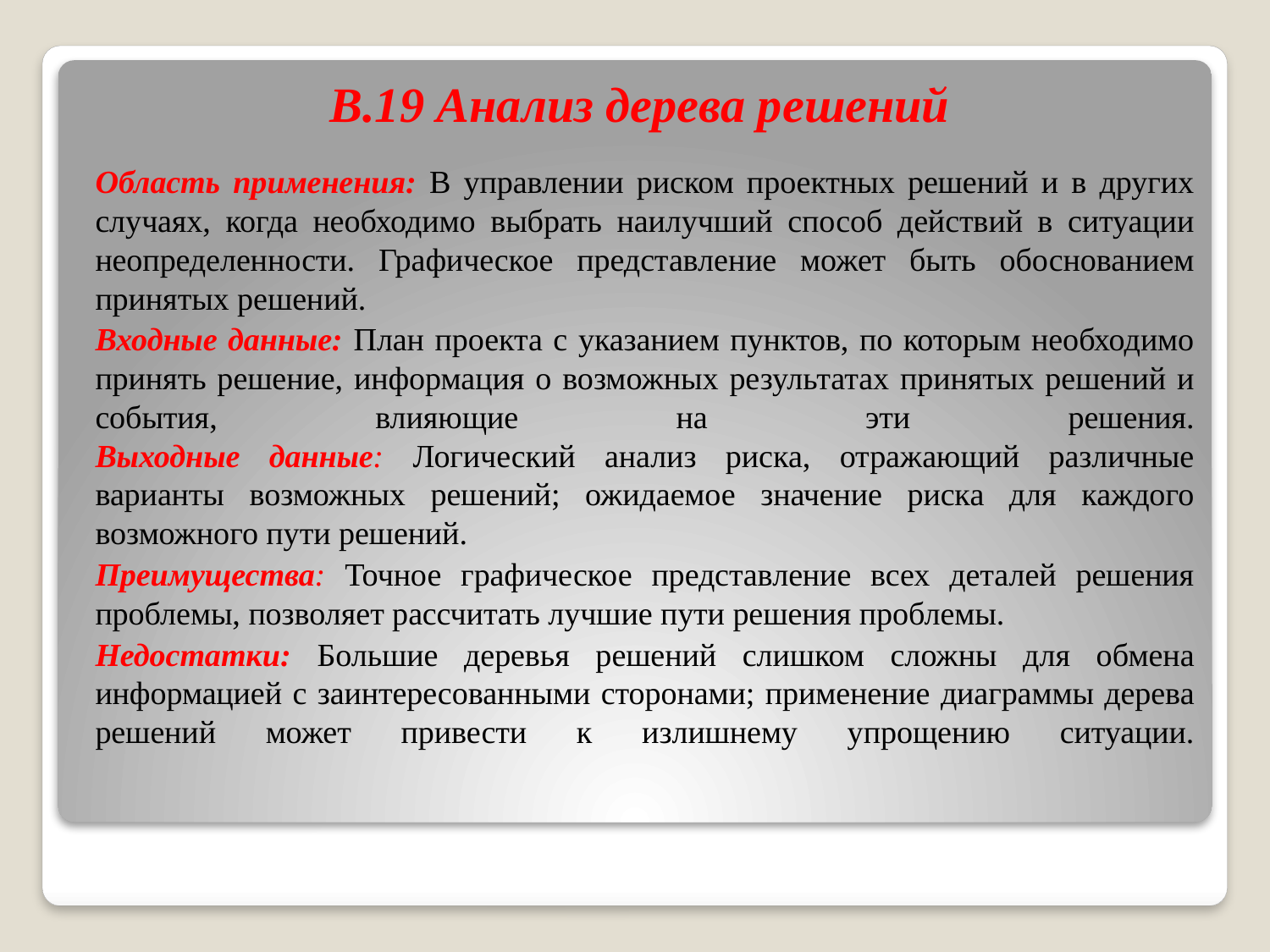

# B.19 Анализ дерева решений
Область применения: В управлении риском проектных решений и в других случаях, когда необходимо выбрать наилучший способ действий в ситуации неопределенности. Графическое представление может быть обоснованием принятых решений.
Входные данные: План проекта с указанием пунктов, по которым необходимо принять решение, информация о возможных результатах принятых решений и события, влияющие на эти решения.
Выходные данные: Логический анализ риска, отражающий различные варианты возможных решений; ожидаемое значение риска для каждого возможного пути решений.
Преимущества: Точное графическое представление всех деталей решения проблемы, позволяет рассчитать лучшие пути решения проблемы.
Недостатки: Большие деревья решений слишком сложны для обмена информацией с заинтересованными сторонами; применение диаграммы дерева решений может привести к излишнему упрощению ситуации.